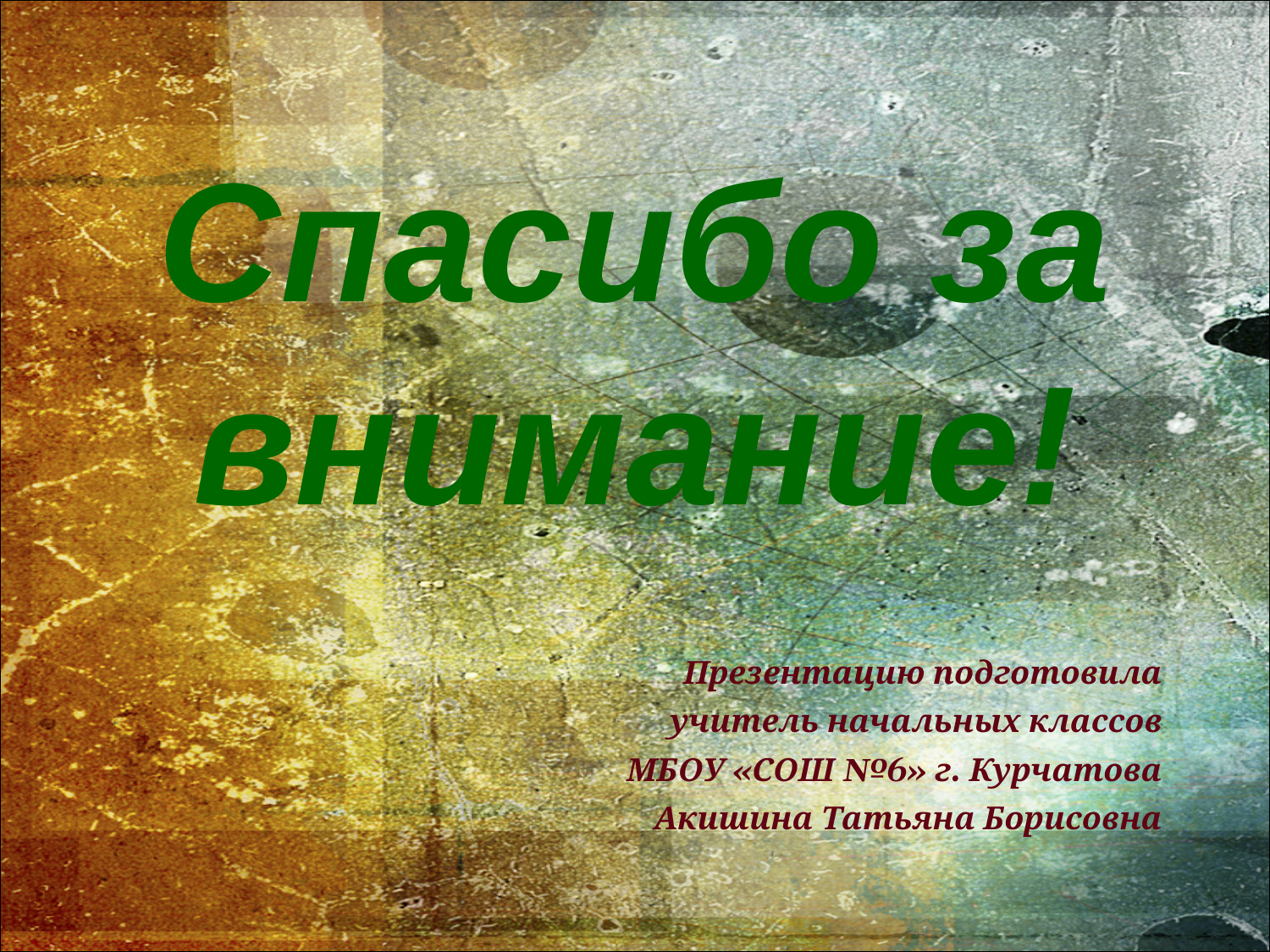

#
Спасибо за внимание!
Презентацию подготовила
учитель начальных классов
МБОУ «СОШ №6» г. Курчатова
Акишина Татьяна Борисовна